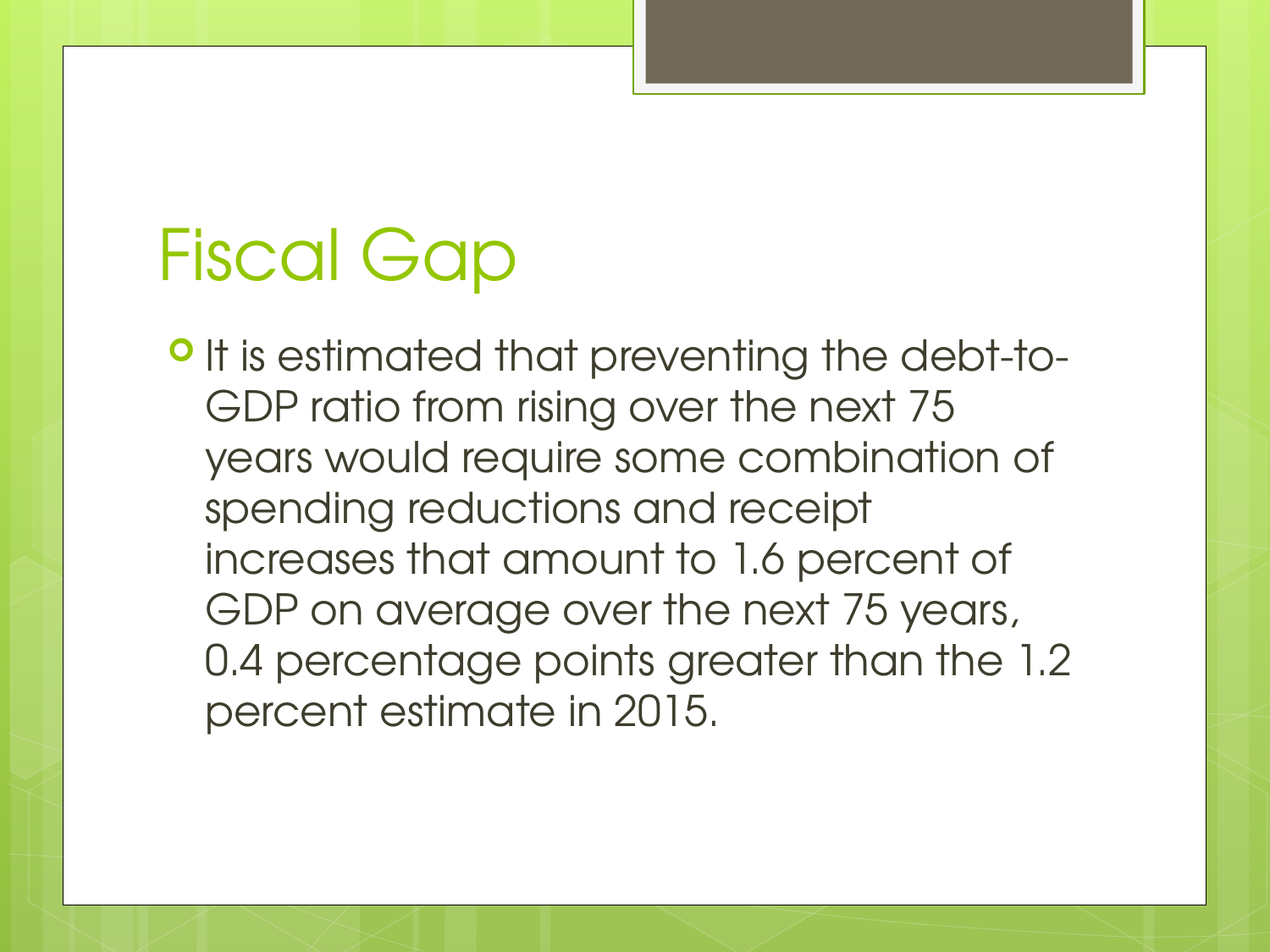

# Fiscal Gap
It is estimated that preventing the debt-to-GDP ratio from rising over the next 75 years would require some combination of spending reductions and receipt increases that amount to 1.6 percent of GDP on average over the next 75 years, 0.4 percentage points greater than the 1.2 percent estimate in 2015.